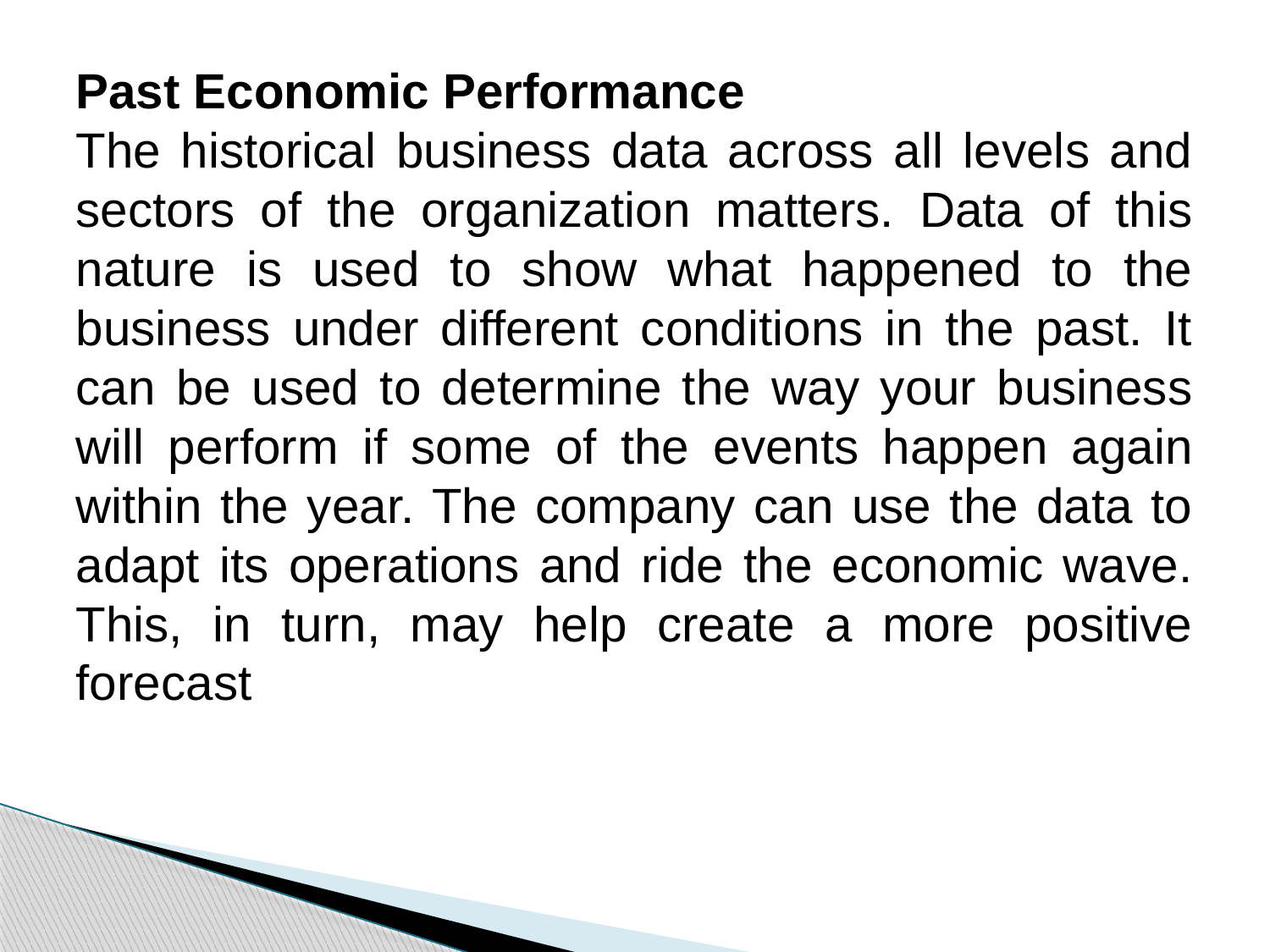

Past Economic Performance
The historical business data across all levels and sectors of the organization matters. Data of this nature is used to show what happened to the business under different conditions in the past. It can be used to determine the way your business will perform if some of the events happen again within the year. The company can use the data to adapt its operations and ride the economic wave. This, in turn, may help create a more positive forecast